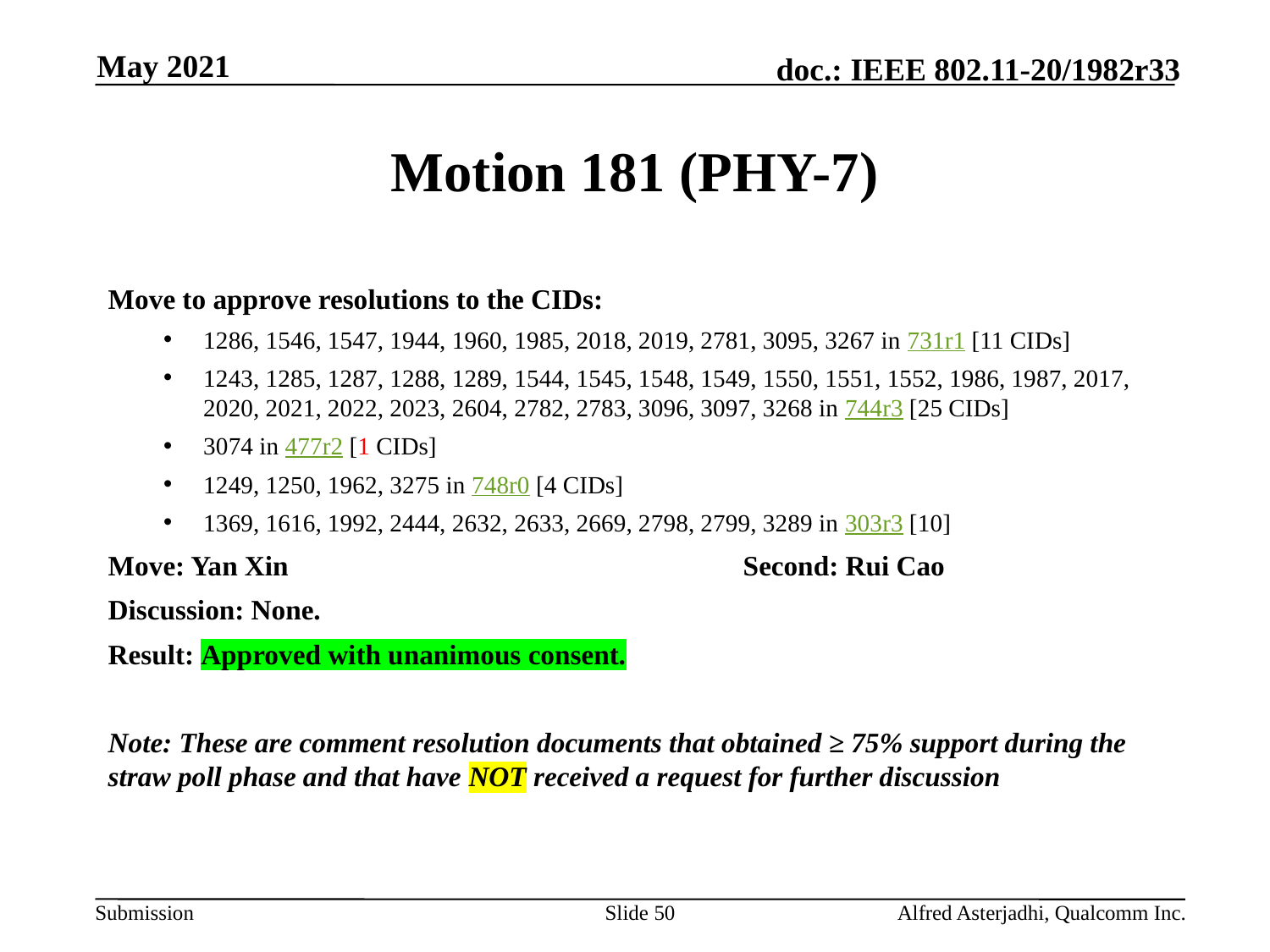

May 2021
# Motion 181 (PHY-7)
Move to approve resolutions to the CIDs:
1286, 1546, 1547, 1944, 1960, 1985, 2018, 2019, 2781, 3095, 3267 in 731r1 [11 CIDs]
1243, 1285, 1287, 1288, 1289, 1544, 1545, 1548, 1549, 1550, 1551, 1552, 1986, 1987, 2017, 2020, 2021, 2022, 2023, 2604, 2782, 2783, 3096, 3097, 3268 in 744r3 [25 CIDs]
3074 in 477r2 [1 CIDs]
1249, 1250, 1962, 3275 in 748r0 [4 CIDs]
1369, 1616, 1992, 2444, 2632, 2633, 2669, 2798, 2799, 3289 in 303r3 [10]
Move: Yan Xin				Second: Rui Cao
Discussion: None.
Result: Approved with unanimous consent.

Note: These are comment resolution documents that obtained ≥ 75% support during the straw poll phase and that have NOT received a request for further discussion
Slide 50
Alfred Asterjadhi, Qualcomm Inc.